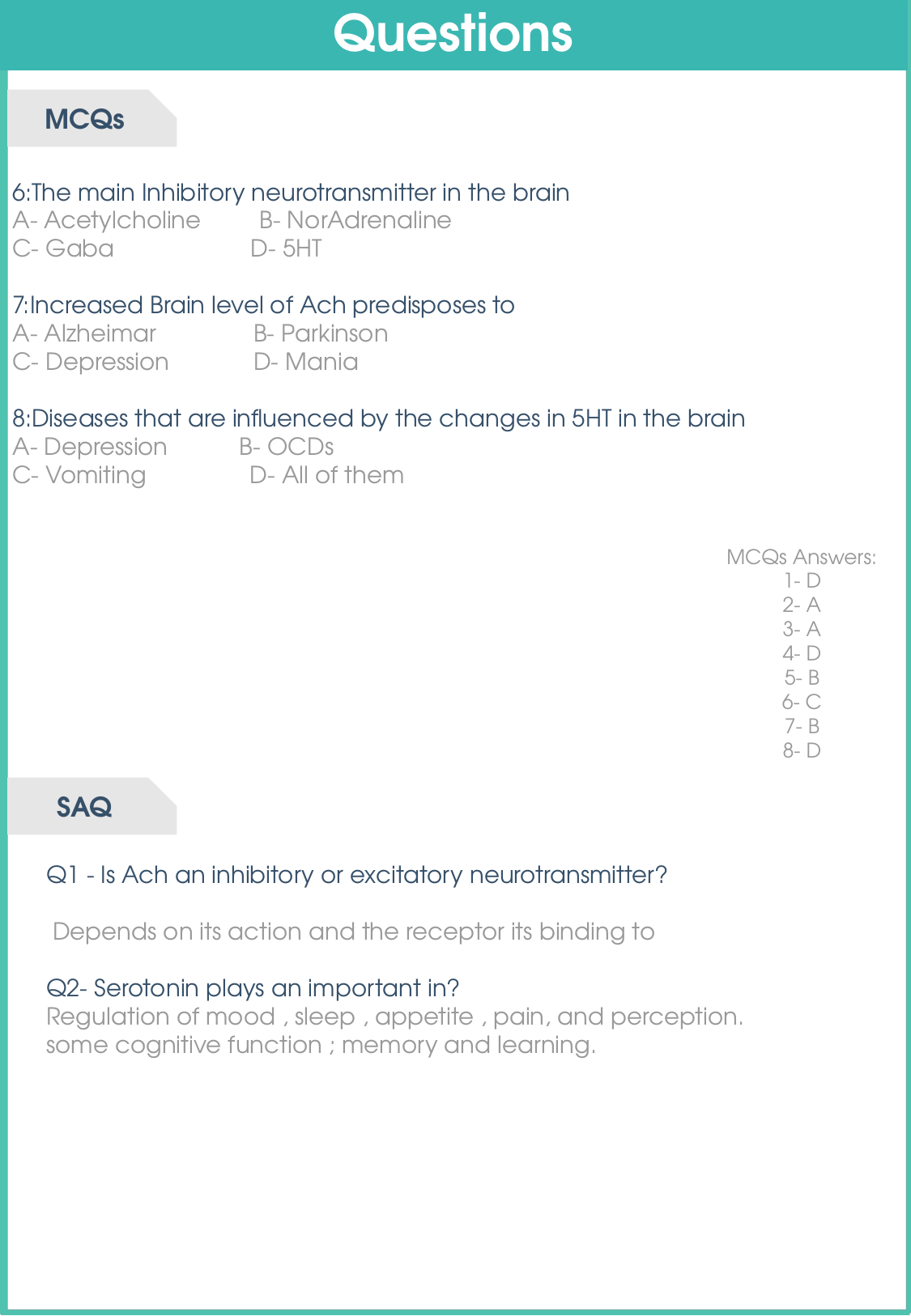

Questions
MCQs
6:The main Inhibitory neurotransmitter in the brain
A- Acetylcholine         B- NorAdrenaline
C- Gaba                     D- 5HT

7:Increased Brain level of Ach predisposes to
A- Alzheimar               B- Parkinson
C- Depression             D- Mania

8:Diseases that are influenced by the changes in 5HT in the brain
A- Depression           B- OCDs
C- Vomiting                D- All of them

MCQs Answers:
1- D
2- A
3- A
4- D
5- B
6- C
7- B
8- D
SAQ
Q1 - Is Ach an inhibitory or excitatory neurotransmitter?

 Depends on its action and the receptor its binding to

Q2- Serotonin plays an important in?
Regulation of mood , sleep , appetite , pain, and perception.
some cognitive function ; memory and learning.